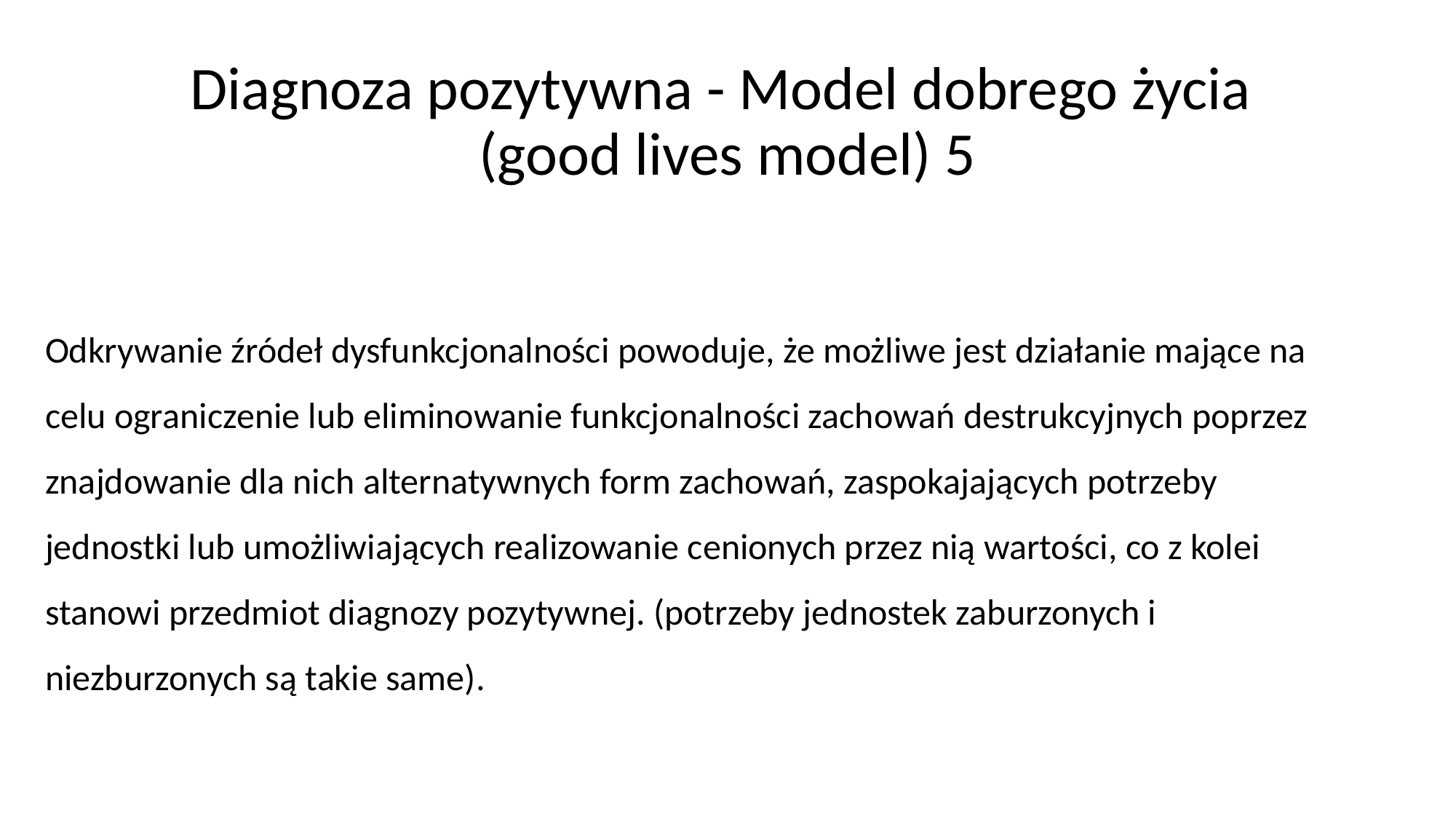

# Diagnoza pozytywna - Model dobrego życia (good lives model) 5
Odkrywanie źródeł dysfunkcjonalności powoduje, że możliwe jest działanie mające na celu ograniczenie lub eliminowanie funkcjonalności zachowań destrukcyjnych poprzez znajdowanie dla nich alternatywnych form zachowań, zaspokajających potrzeby jednostki lub umożliwiających realizowanie cenionych przez nią wartości, co z kolei stanowi przedmiot diagnozy pozytywnej. (potrzeby jednostek zaburzonych i niezburzonych są takie same).